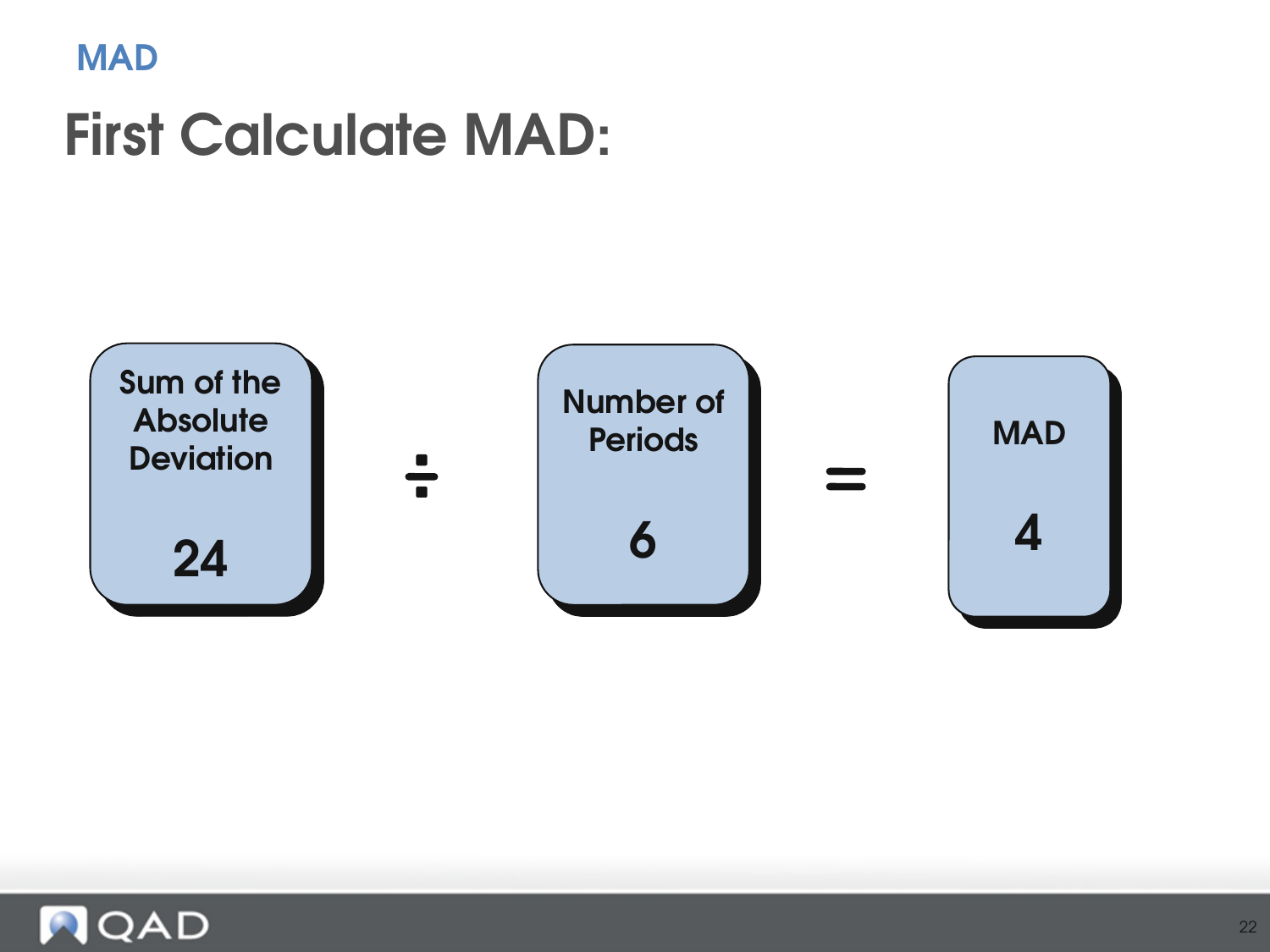

MAD
# First Calculate MAD:
Sum of the
Absolute
Deviation

24
Number of
Periods

6
MAD

4

22